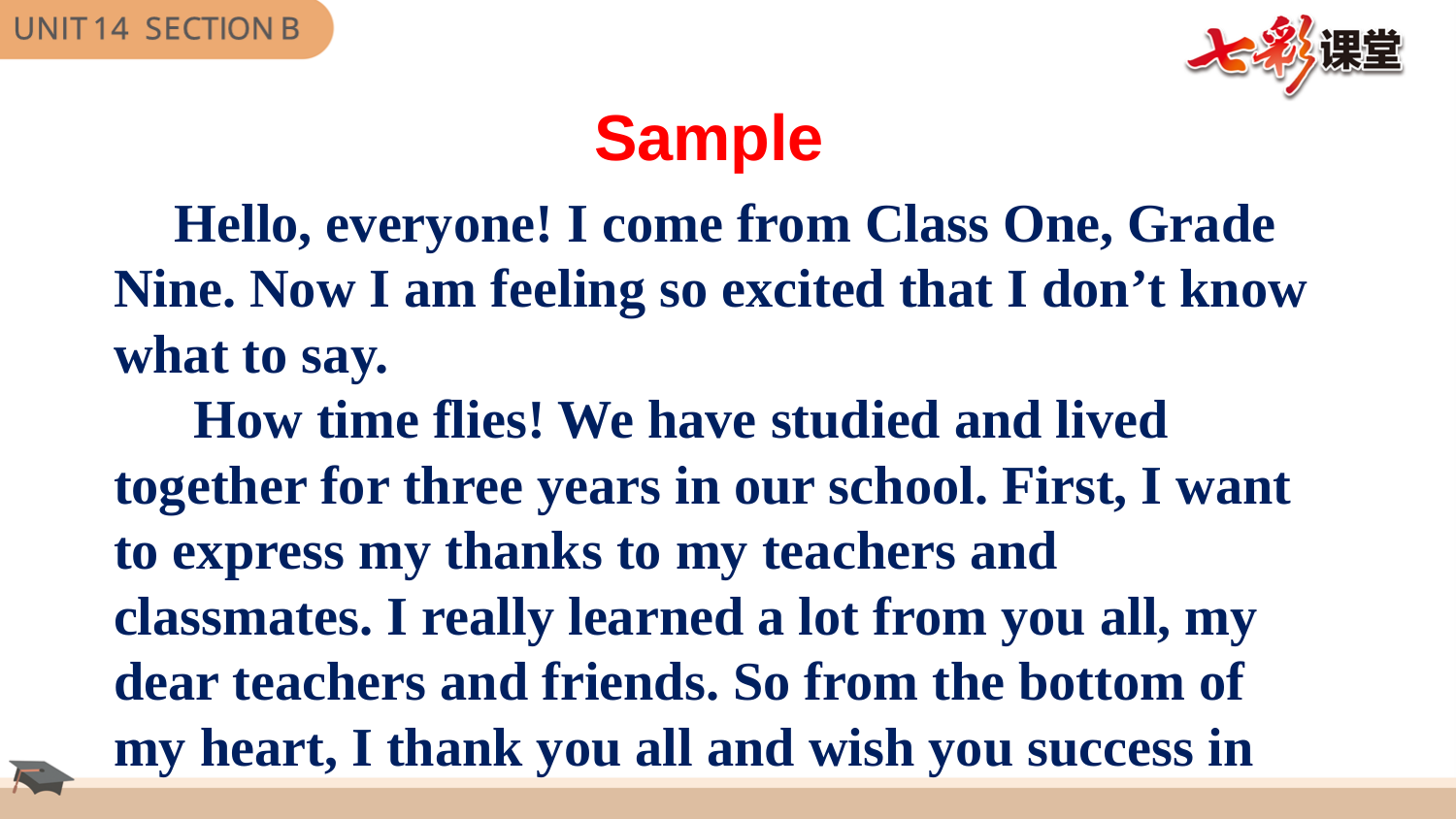

Sample
     Hello, everyone! I come from Class One, Grade Nine. Now I am feeling so excited that I don’t know what to say. 　
　 How time flies! We have studied and lived together for three years in our school. First, I want to express my thanks to my teachers and classmates. I really learned a lot from you all, my dear teachers and friends. So from the bottom of my heart, I thank you all and wish you success in